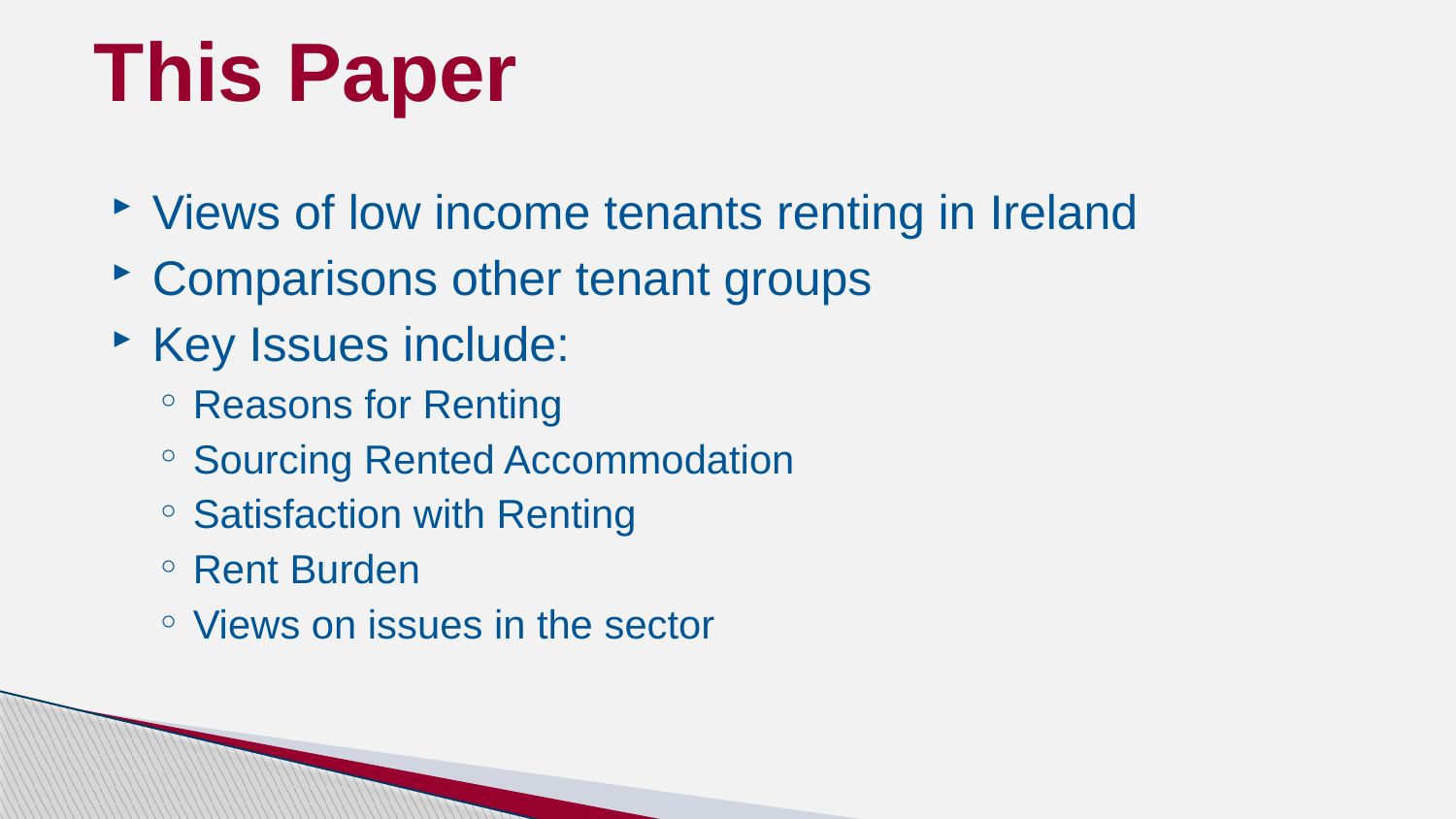

# This Paper

Views of low income tenants renting in Ireland
Comparisons other tenant groups
Key Issues include:
Reasons for Renting
Sourcing Rented Accommodation
Satisfaction with Renting
Rent Burden
Views on issues in the sector